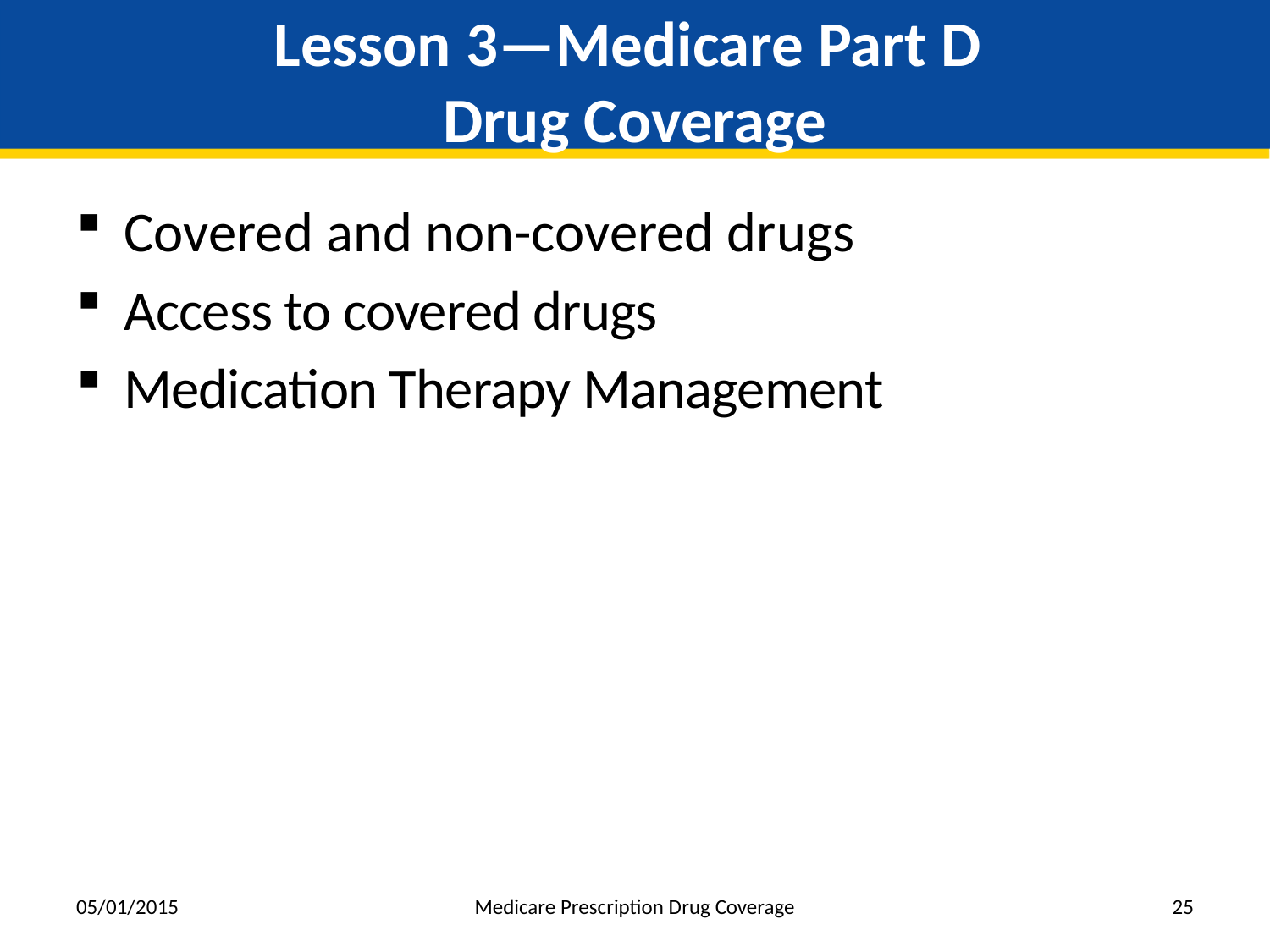

# Lesson 3—Medicare Part D Drug Coverage
Covered and non-covered drugs
Access to covered drugs
Medication Therapy Management
05/01/2015
Medicare Prescription Drug Coverage
25